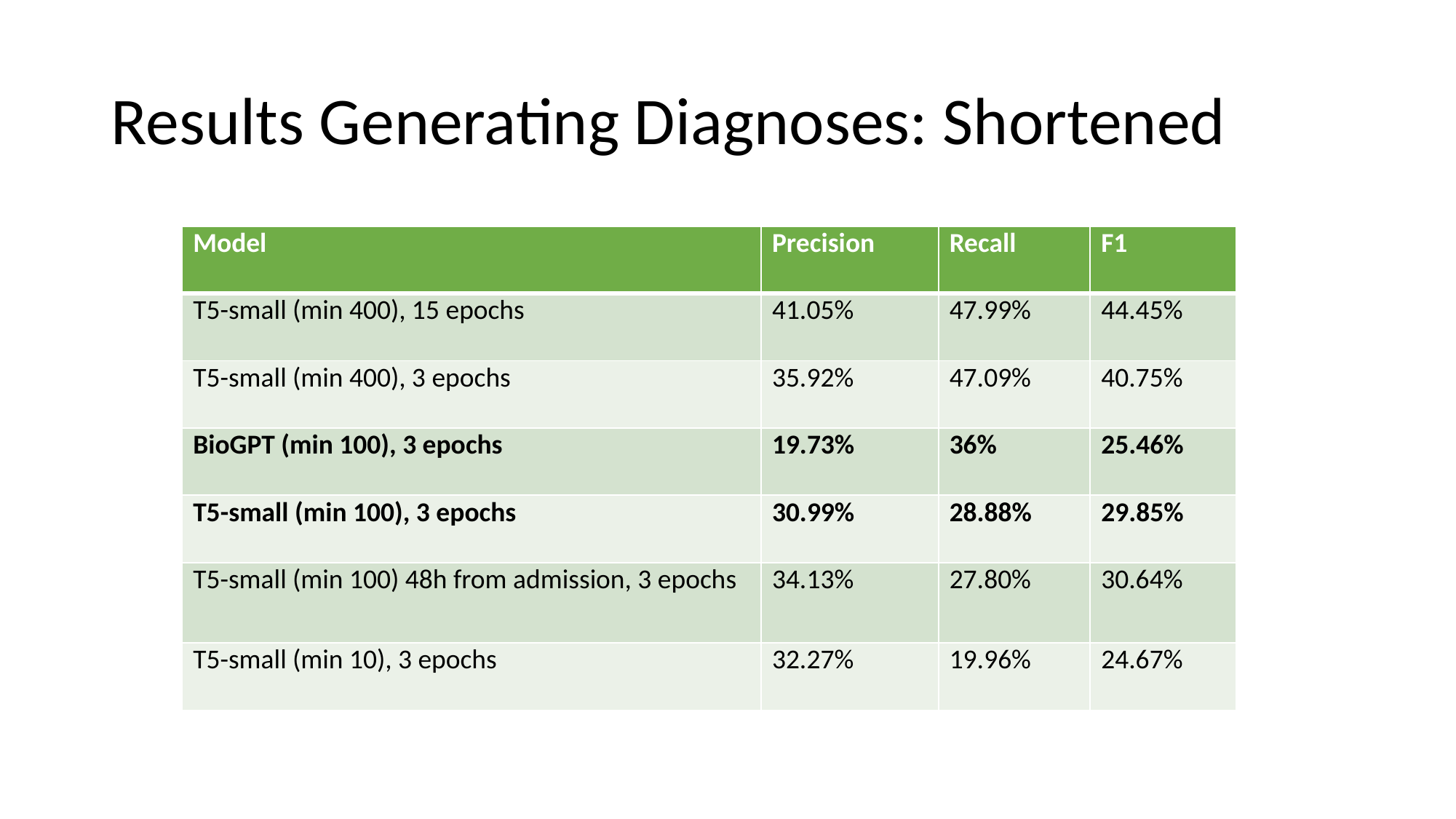

# Results Generating Diagnoses: Shortened
| Model | Precision | Recall | F1 |
| --- | --- | --- | --- |
| T5-small (min 400), 15 epochs | 41.05% | 47.99% | 44.45% |
| T5-small (min 400), 3 epochs | 35.92% | 47.09% | 40.75% |
| BioGPT (min 100), 3 epochs | 19.73% | 36% | 25.46% |
| T5-small (min 100), 3 epochs | 30.99% | 28.88% | 29.85% |
| T5-small (min 100) 48h from admission, 3 epochs | 34.13% | 27.80% | 30.64% |
| T5-small (min 10), 3 epochs | 32.27% | 19.96% | 24.67% |